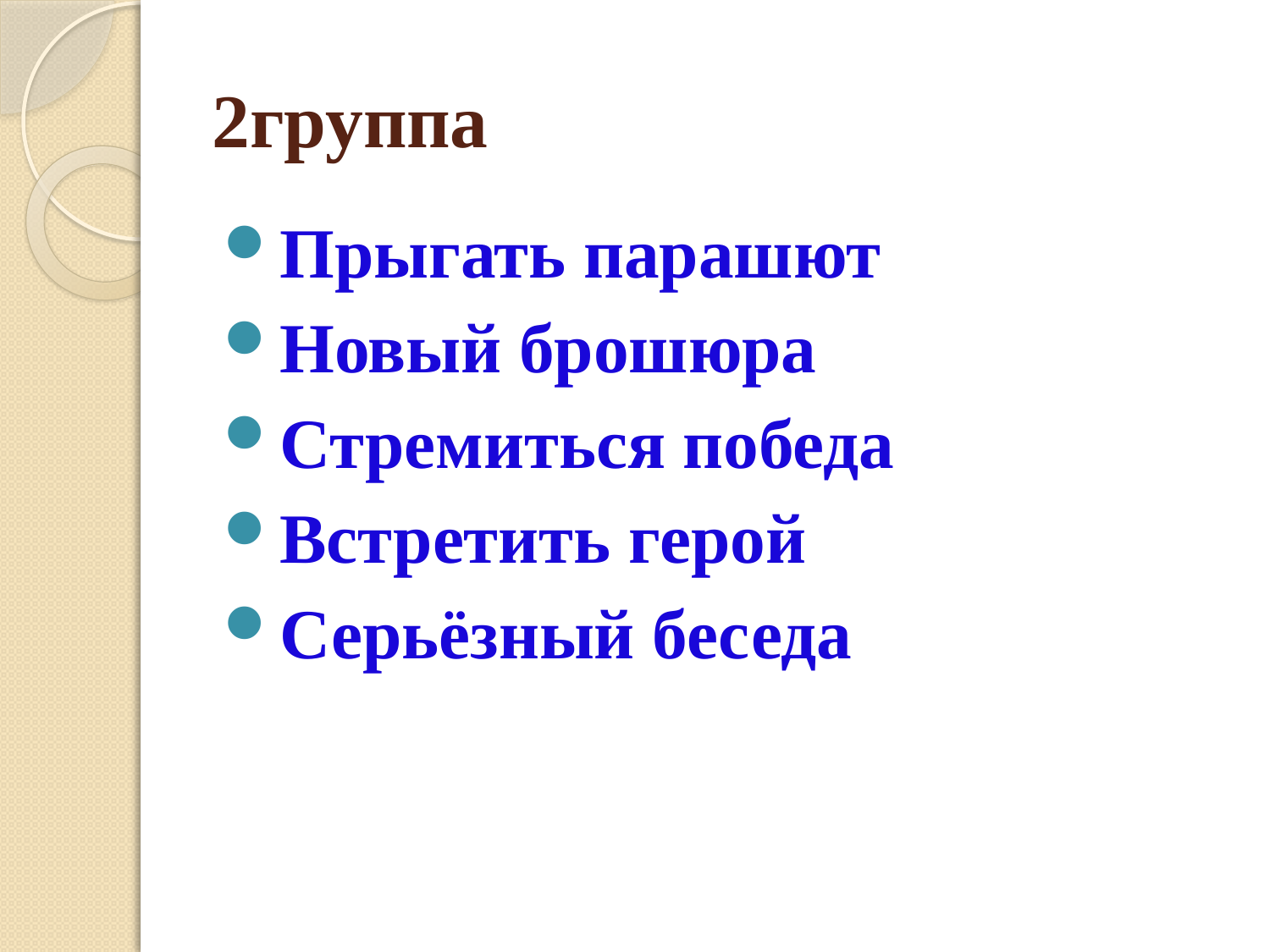

# 2группа
Прыгать парашют
Новый брошюра
Стремиться победа
Встретить герой
Серьёзный беседа